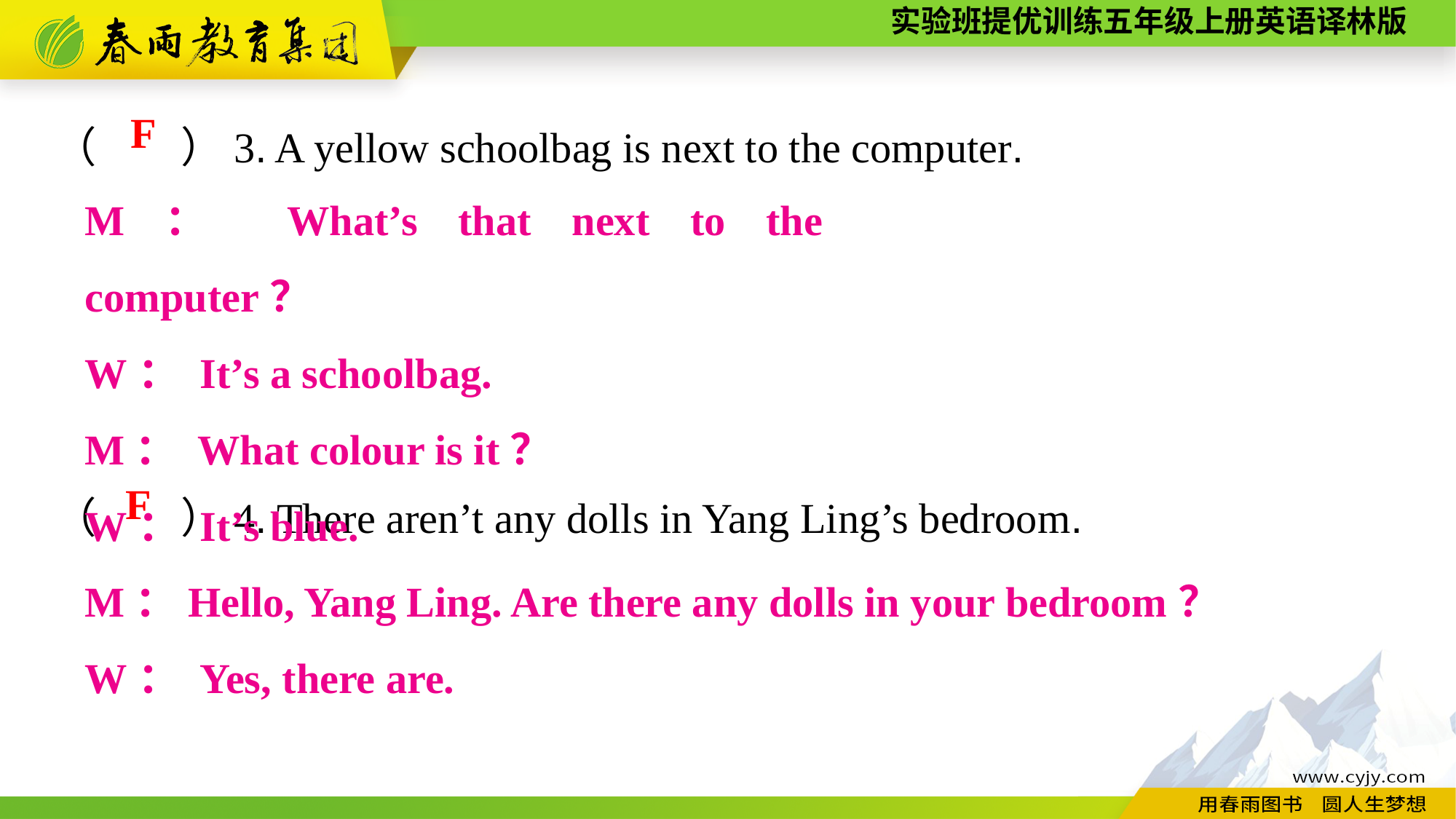

（　　）3. A yellow schoolbag is next to the computer.

（　　）4. There aren’t any dolls in Yang Ling’s bedroom.
F
M： What’s that next to the computer？
W： It’s a schoolbag.
M： What colour is it？
W： It’s blue.
F
M：Hello, Yang Ling. Are there any dolls in your bedroom？
W： Yes, there are.